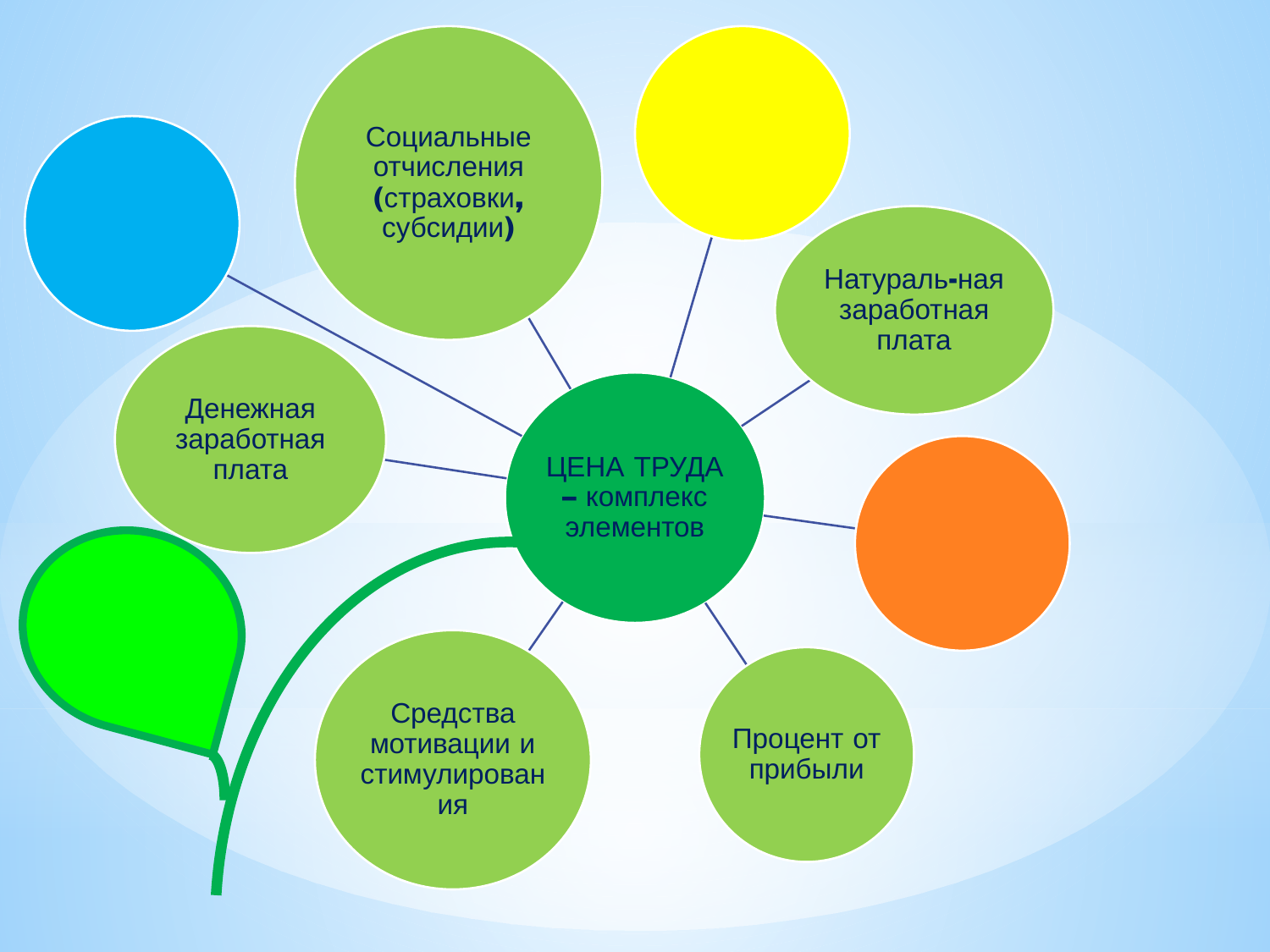

ЦЕНА ТРУДА – комплекс элементов

Социальные отчисления (страховки, субсидии)

Натураль-ная заработная плата

Денежная заработная плата

Средства мотивации и стимулирования

Процент от прибыли